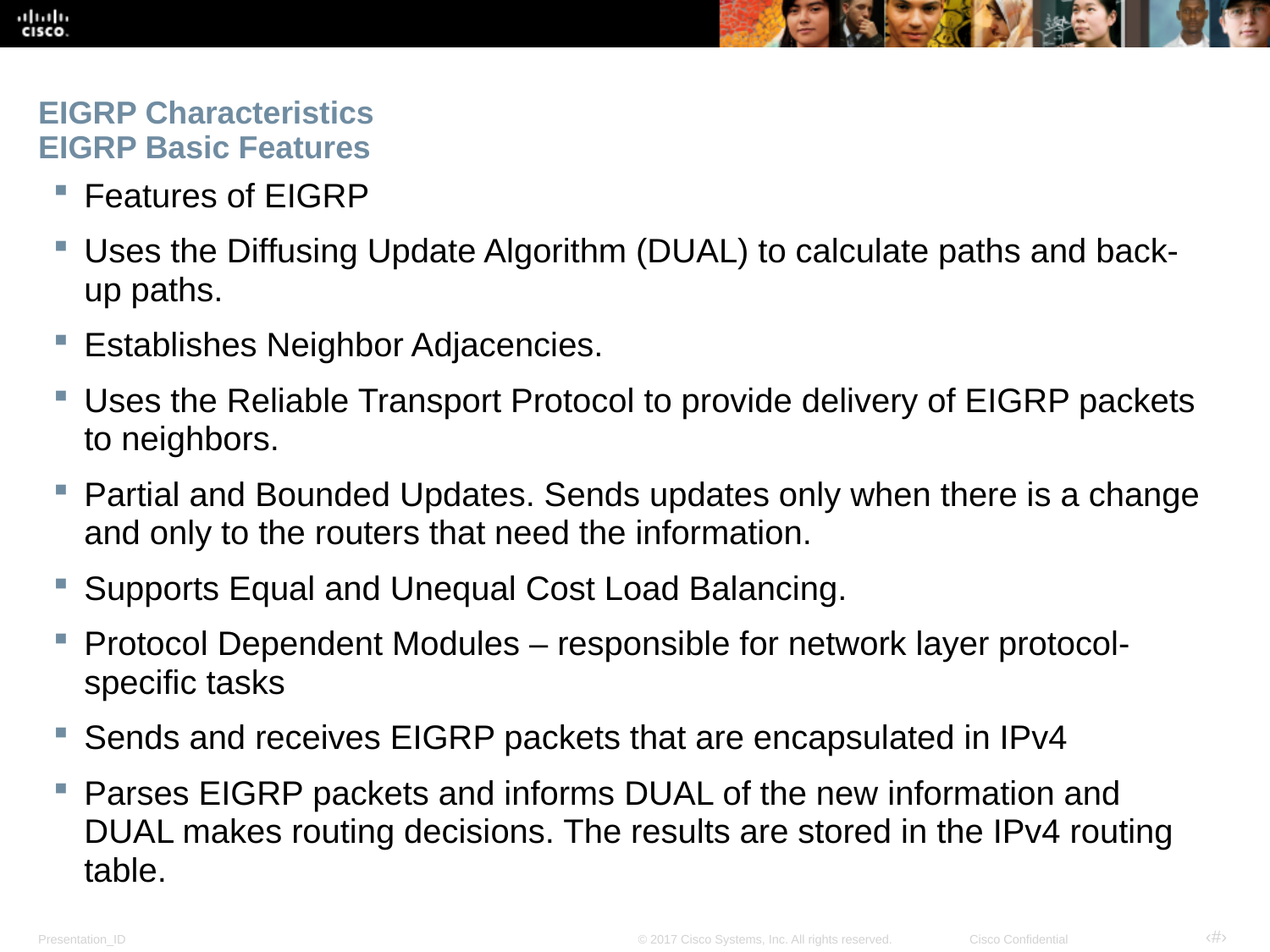

# EIGRP Characteristics EIGRP Basic Features
Features of EIGRP
Uses the Diffusing Update Algorithm (DUAL) to calculate paths and back-up paths.
Establishes Neighbor Adjacencies.
Uses the Reliable Transport Protocol to provide delivery of EIGRP packets to neighbors.
Partial and Bounded Updates. Sends updates only when there is a change and only to the routers that need the information.
Supports Equal and Unequal Cost Load Balancing.
Protocol Dependent Modules – responsible for network layer protocol-specific tasks
Sends and receives EIGRP packets that are encapsulated in IPv4
Parses EIGRP packets and informs DUAL of the new information and DUAL makes routing decisions. The results are stored in the IPv4 routing table.